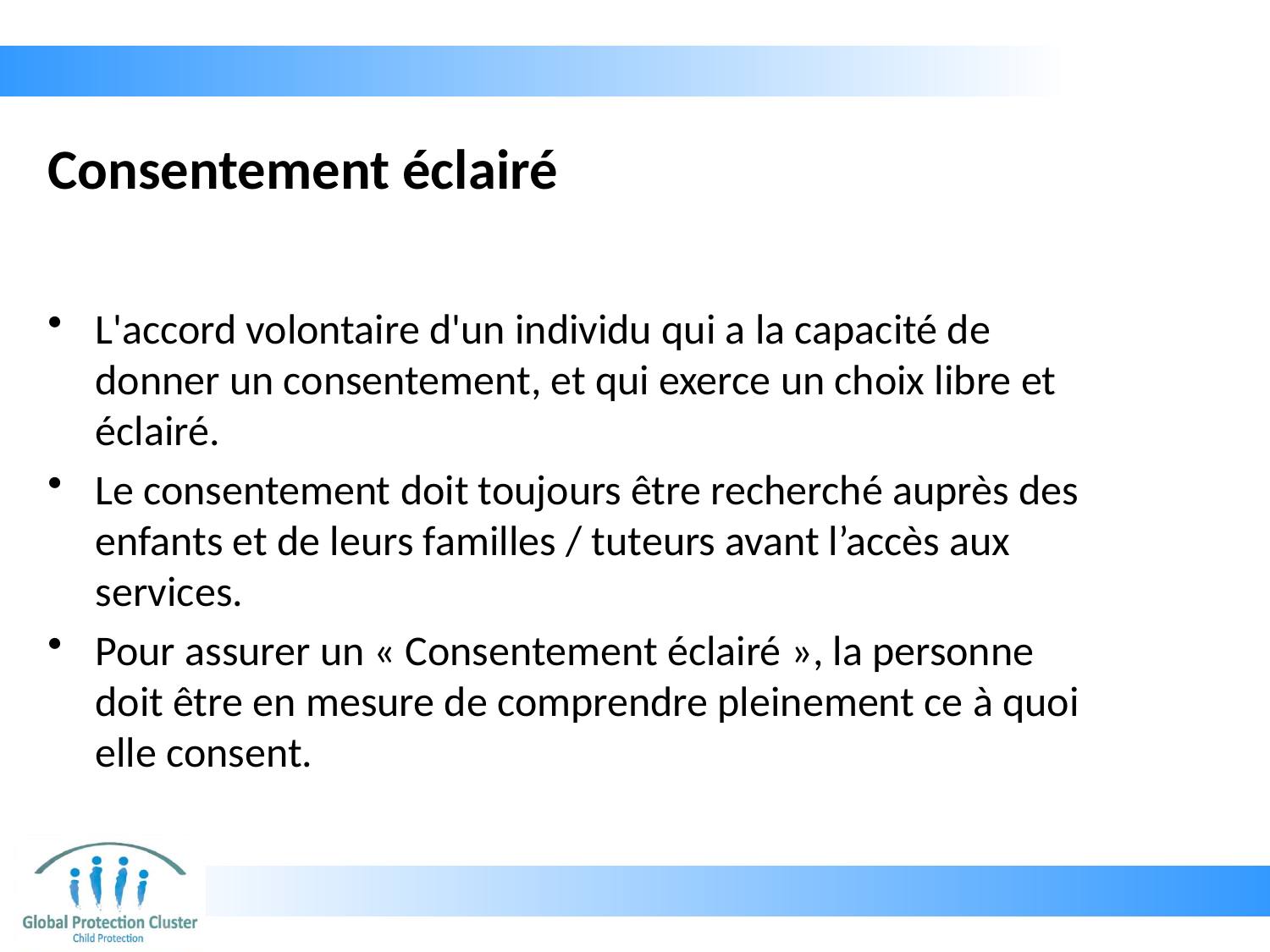

# Consentement éclairé

L'accord volontaire d'un individu qui a la capacité de donner un consentement, et qui exerce un choix libre et éclairé.
Le consentement doit toujours être recherché auprès des enfants et de leurs familles / tuteurs avant l’accès aux services.
Pour assurer un « Consentement éclairé », la personne doit être en mesure de comprendre pleinement ce à quoi elle consent.